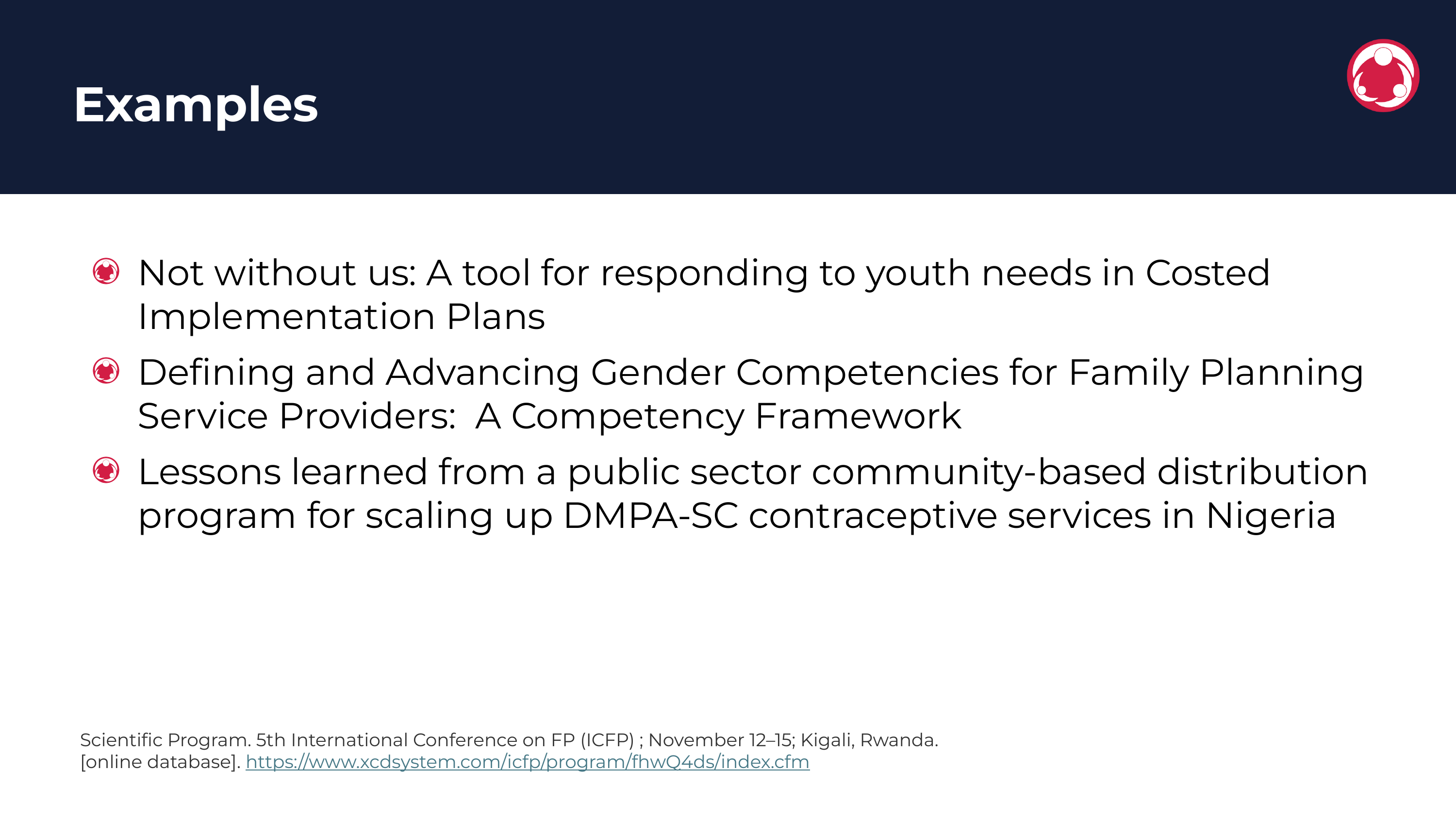

Examples
Not without us: A tool for responding to youth needs in Costed Implementation Plans
Defining and Advancing Gender Competencies for Family Planning Service Providers:  A Competency Framework
Lessons learned from a public sector community-based distribution program for scaling up DMPA-SC contraceptive services in Nigeria
Scientific Program. 5th International Conference on FP (ICFP) ; November 12–15; Kigali, Rwanda.
[online database]. https://www.xcdsystem.com/icfp/program/fhwQ4ds/index.cfm